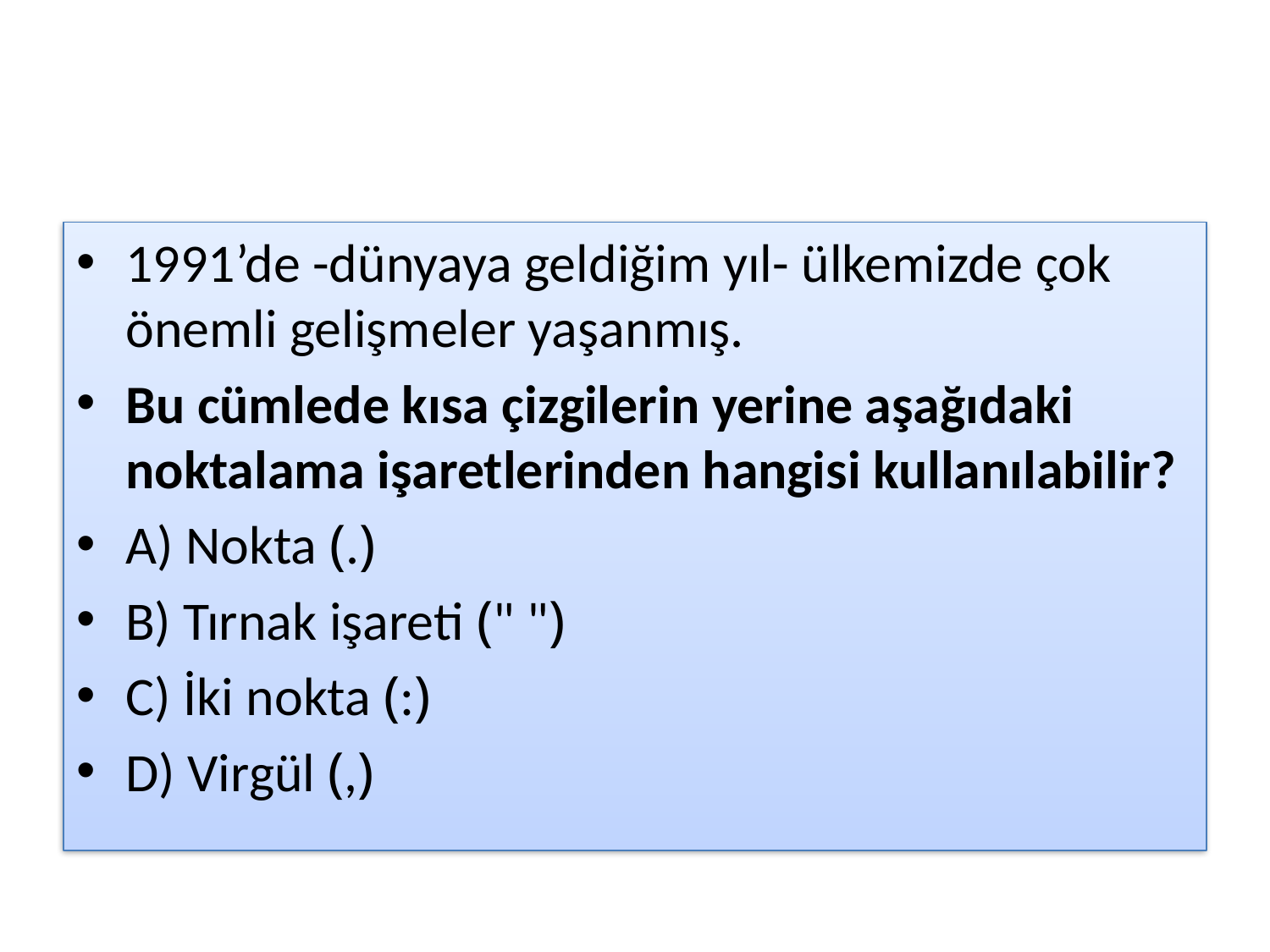

#
1991’de -dünyaya geldiğim yıl- ülkemizde çok önemli gelişmeler yaşanmış.
Bu cümlede kısa çizgilerin yerine aşağıdaki noktalama işaretlerinden hangisi kullanılabilir?
A) Nokta ﴾.﴿
B) Tırnak işareti ﴾" "﴿
C) İki nokta ﴾:﴿
D) Virgül ﴾,﴿